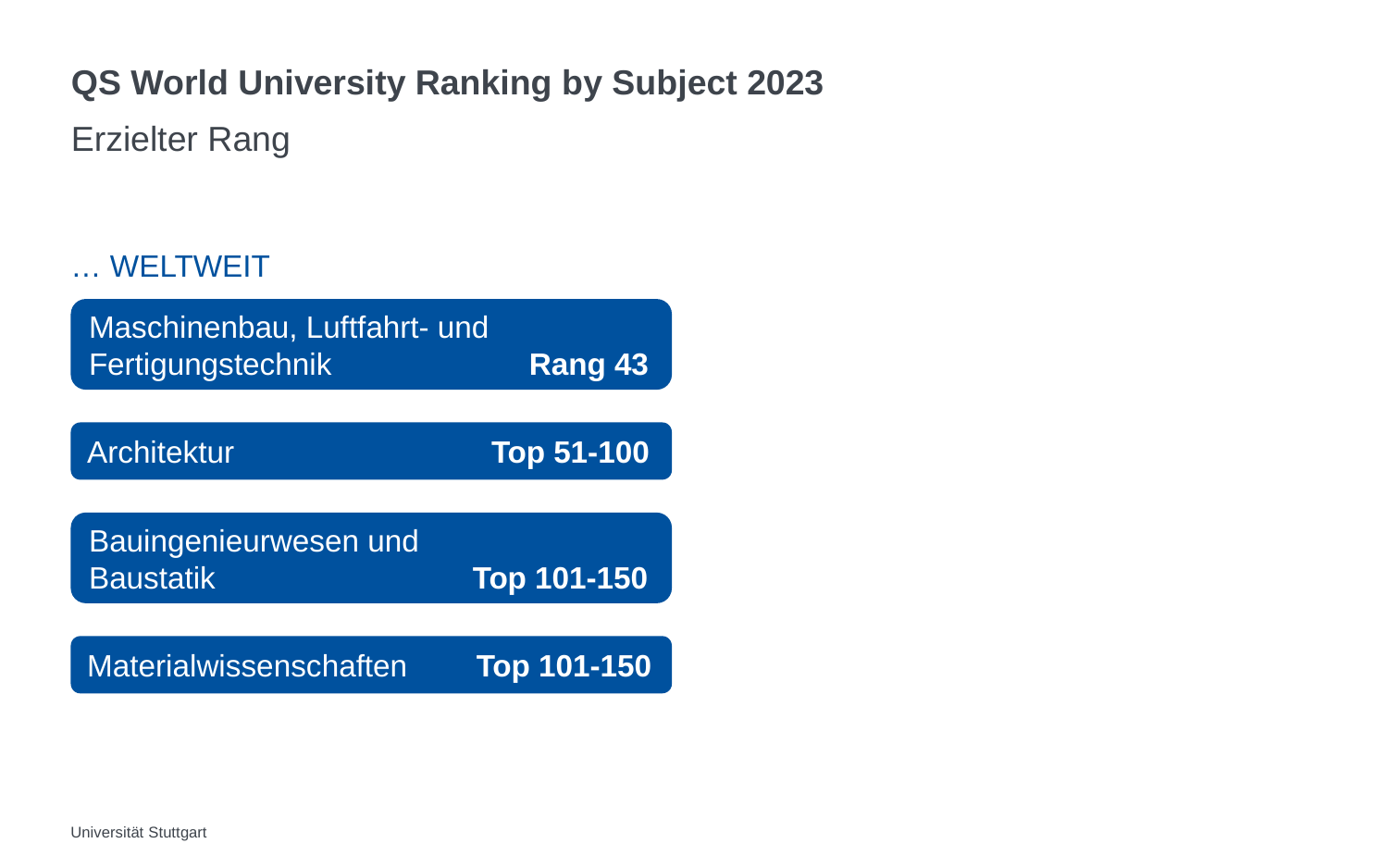

# QS World University Ranking by Subject 2023
Erzielter Rang
… Weltweit
Maschinenbau, Luftfahrt- und Fertigungstechnik                       Rang 43
Architektur                              Top 51-100
Bauingenieurwesen und             Baustatik                              Top 101-150
Materialwissenschaften        Top 101-150
Universität Stuttgart